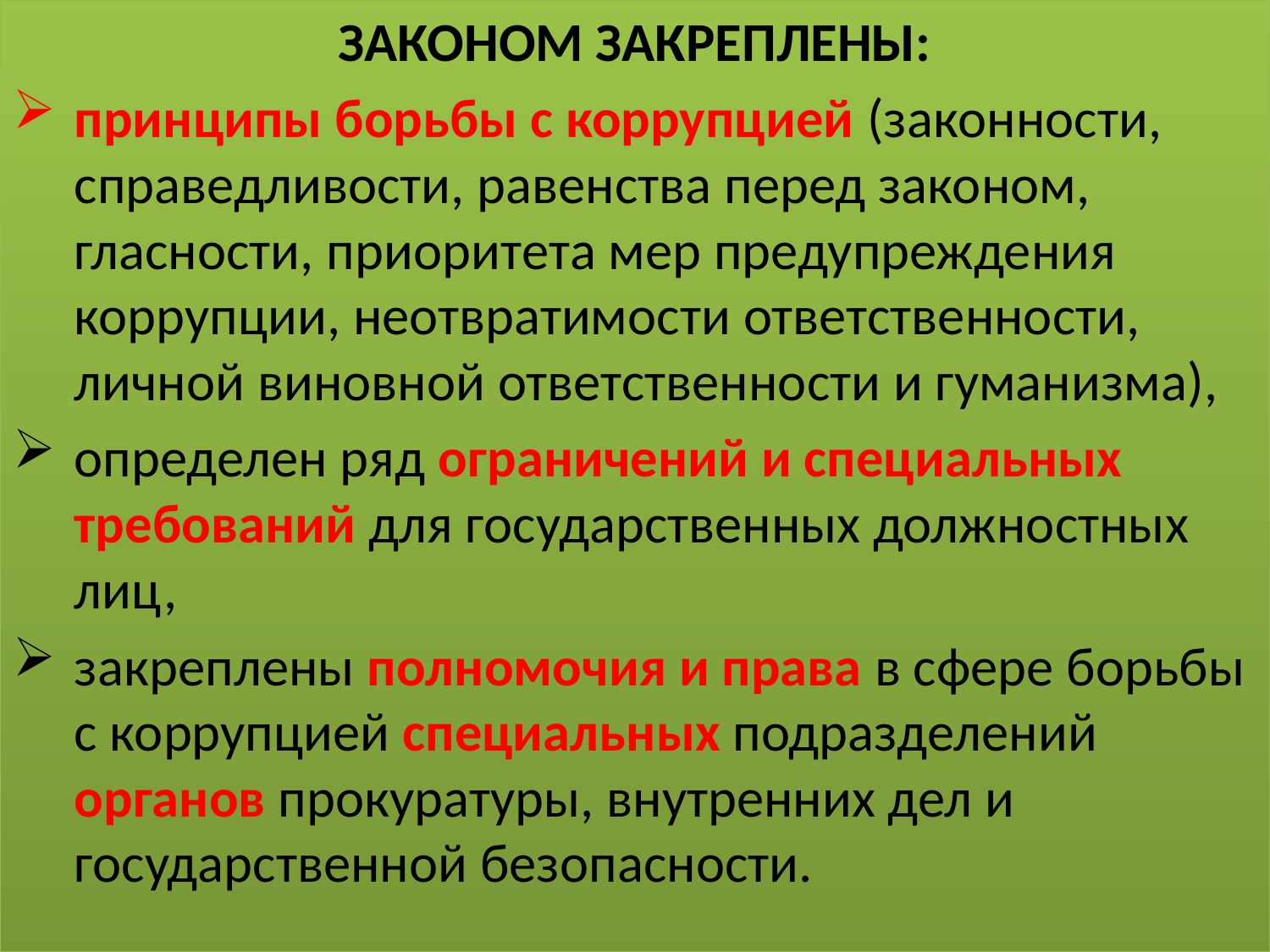

ЗАКОНОМ ЗАКРЕПЛЕНЫ:
принципы борьбы с коррупцией (законности, справедливости, равенства перед законом, гласности, приоритета мер предупреждения коррупции, неотвратимости ответственности, личной виновной ответственности и гуманизма),
определен ряд ограничений и специальных требований для государственных должностных лиц,
закреплены полномочия и права в сфере борьбы с коррупцией специальных подразделений органов прокуратуры, внутренних дел и государственной безопасности.
#